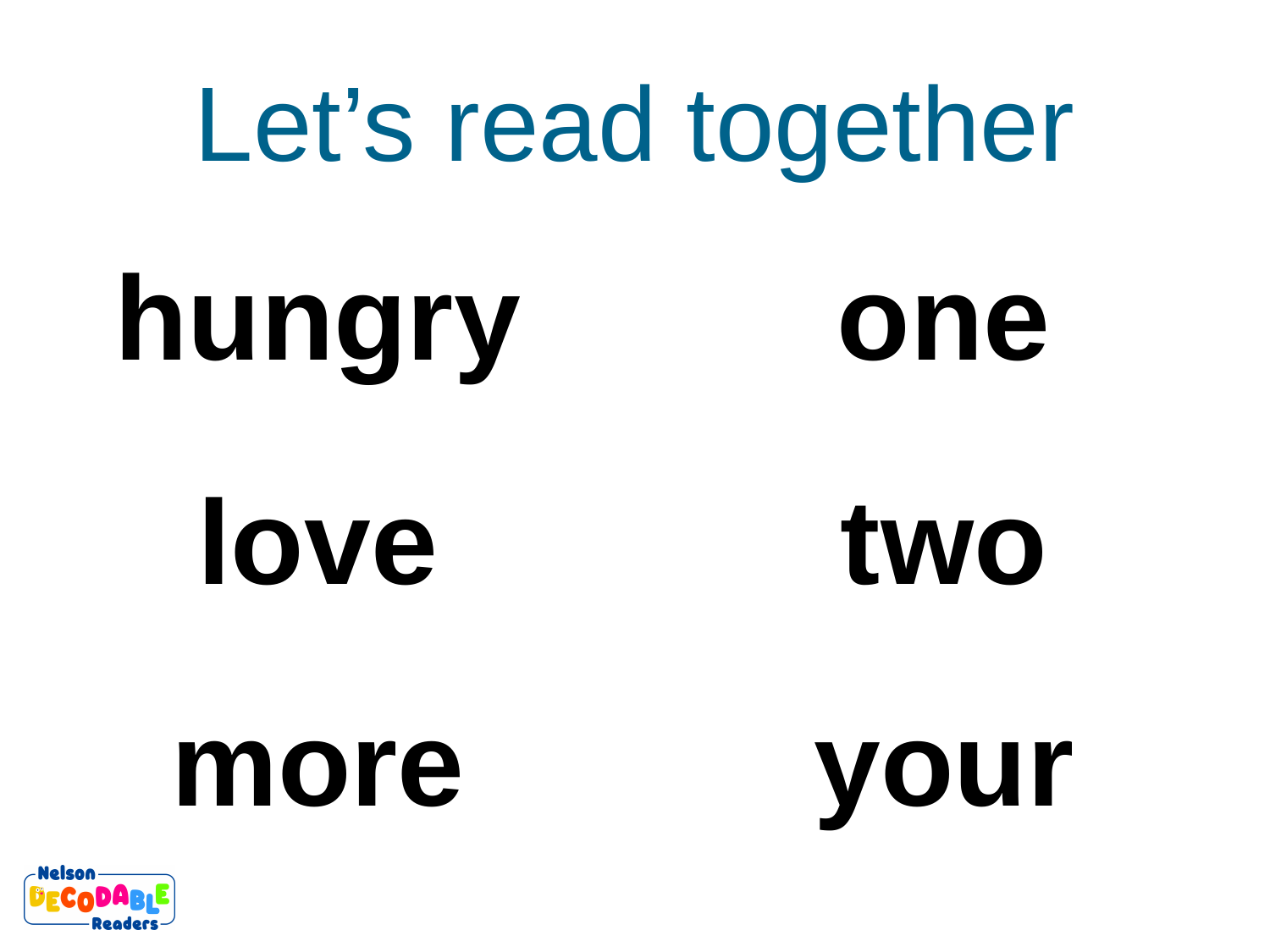

Let’s read together
hungry
one
love
two
your
more